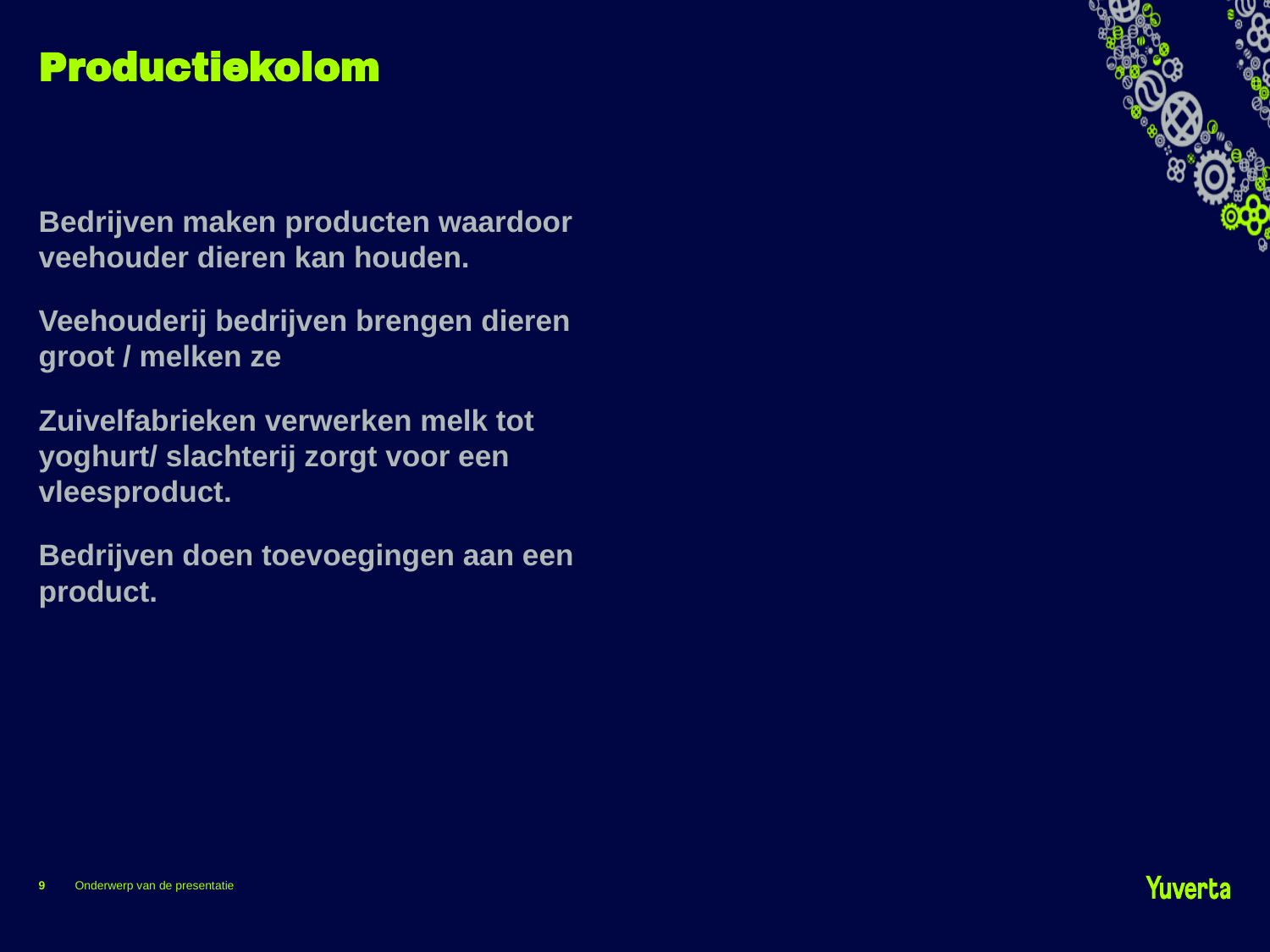

# Productiekolom
Bedrijven maken producten waardoor veehouder dieren kan houden.
Veehouderij bedrijven brengen dieren groot / melken ze
Zuivelfabrieken verwerken melk tot yoghurt/ slachterij zorgt voor een vleesproduct.
Bedrijven doen toevoegingen aan een product.
9
Onderwerp van de presentatie
29-2-2024